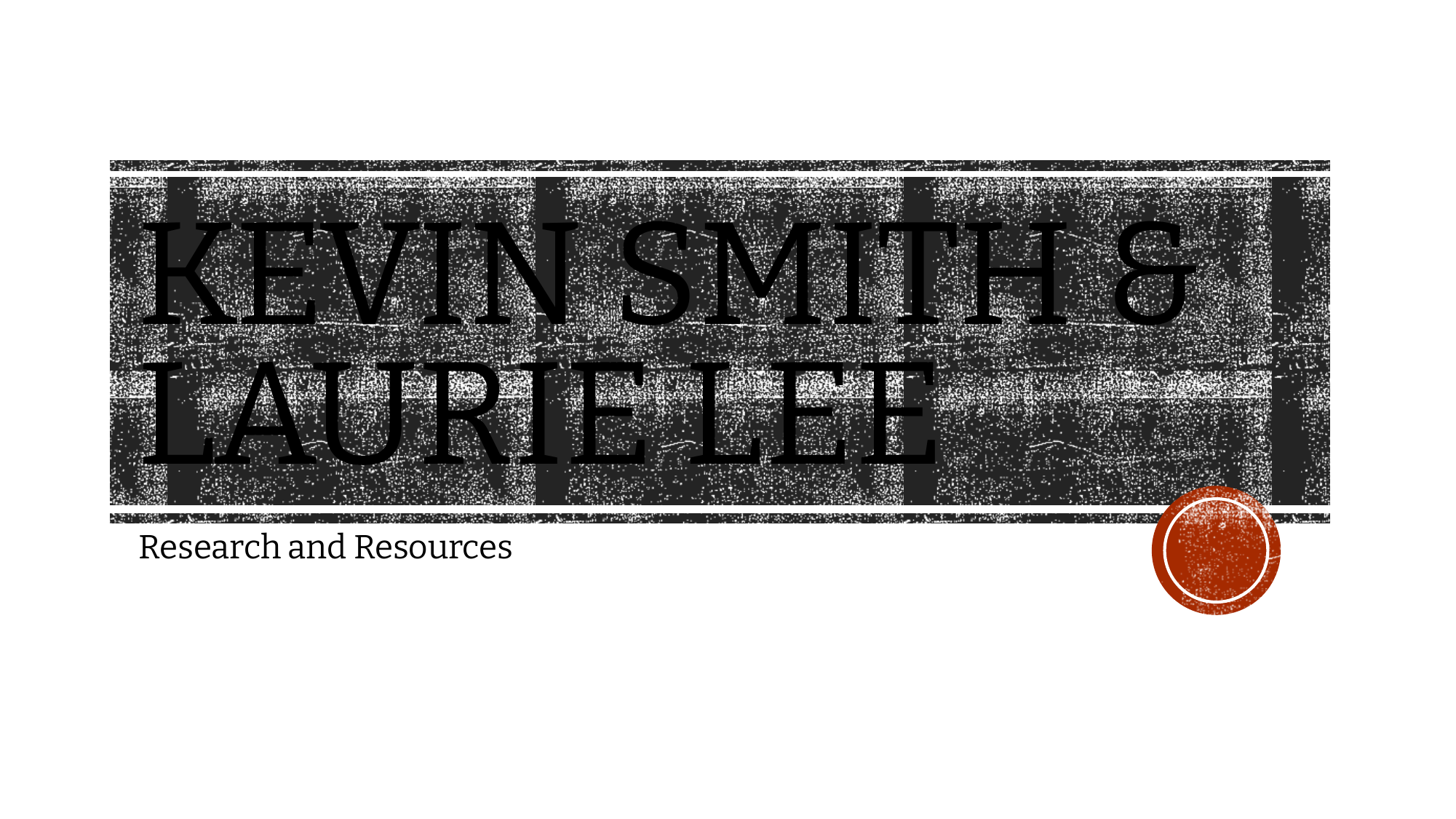

# Kevin Smith & Laurie Lee
Research and Resources